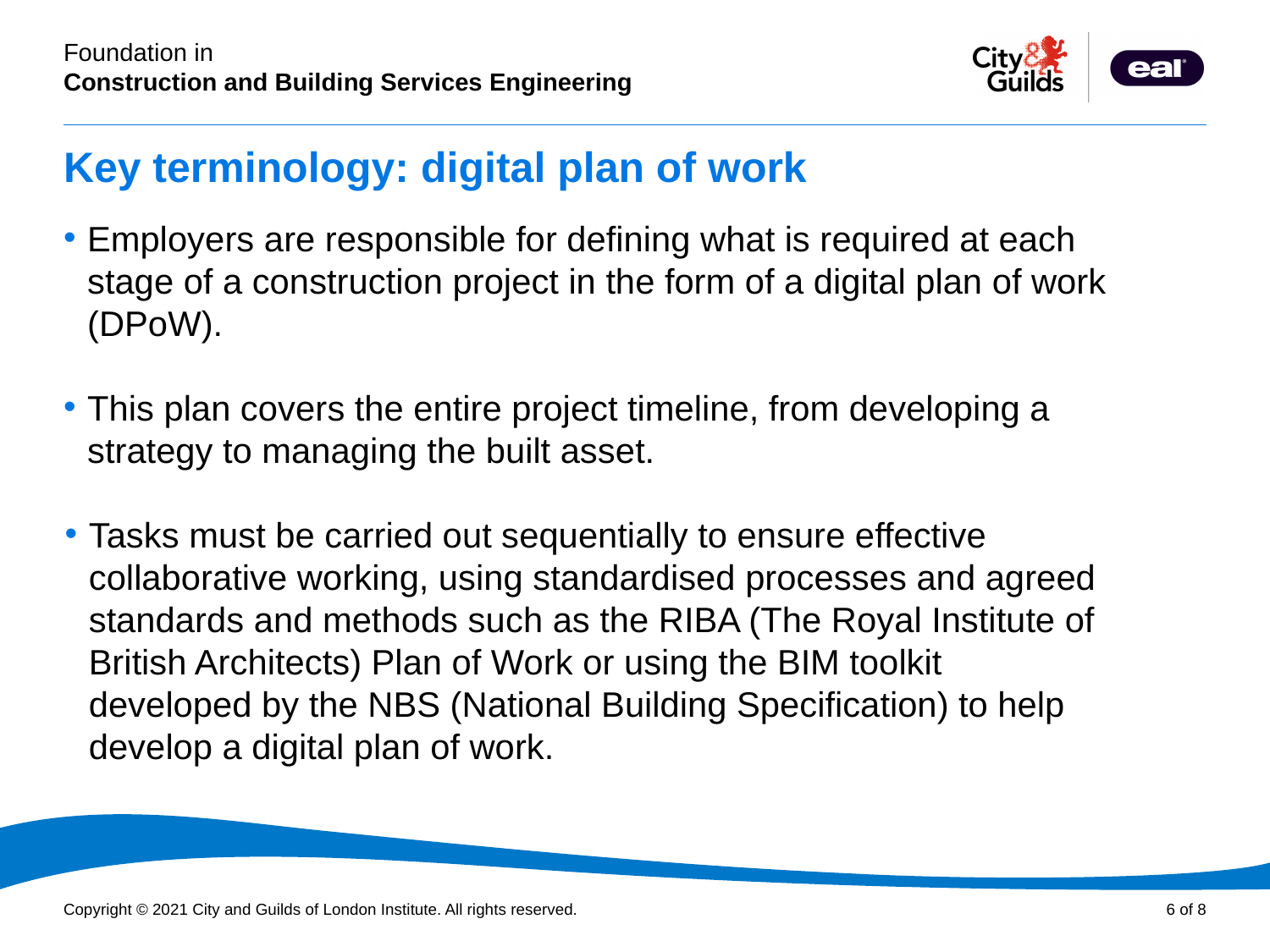

# Key terminology: digital plan of work
Employers are responsible for defining what is required at each stage of a construction project in the form of a digital plan of work (DPoW).

This plan covers the entire project timeline, from developing a strategy to managing the built asset.

Tasks must be carried out sequentially to ensure effective collaborative working, using standardised processes and agreed standards and methods such as the RIBA (The Royal Institute of British Architects) Plan of Work or using the BIM toolkit developed by the NBS (National Building Specification) to help develop a digital plan of work.

style for sources.